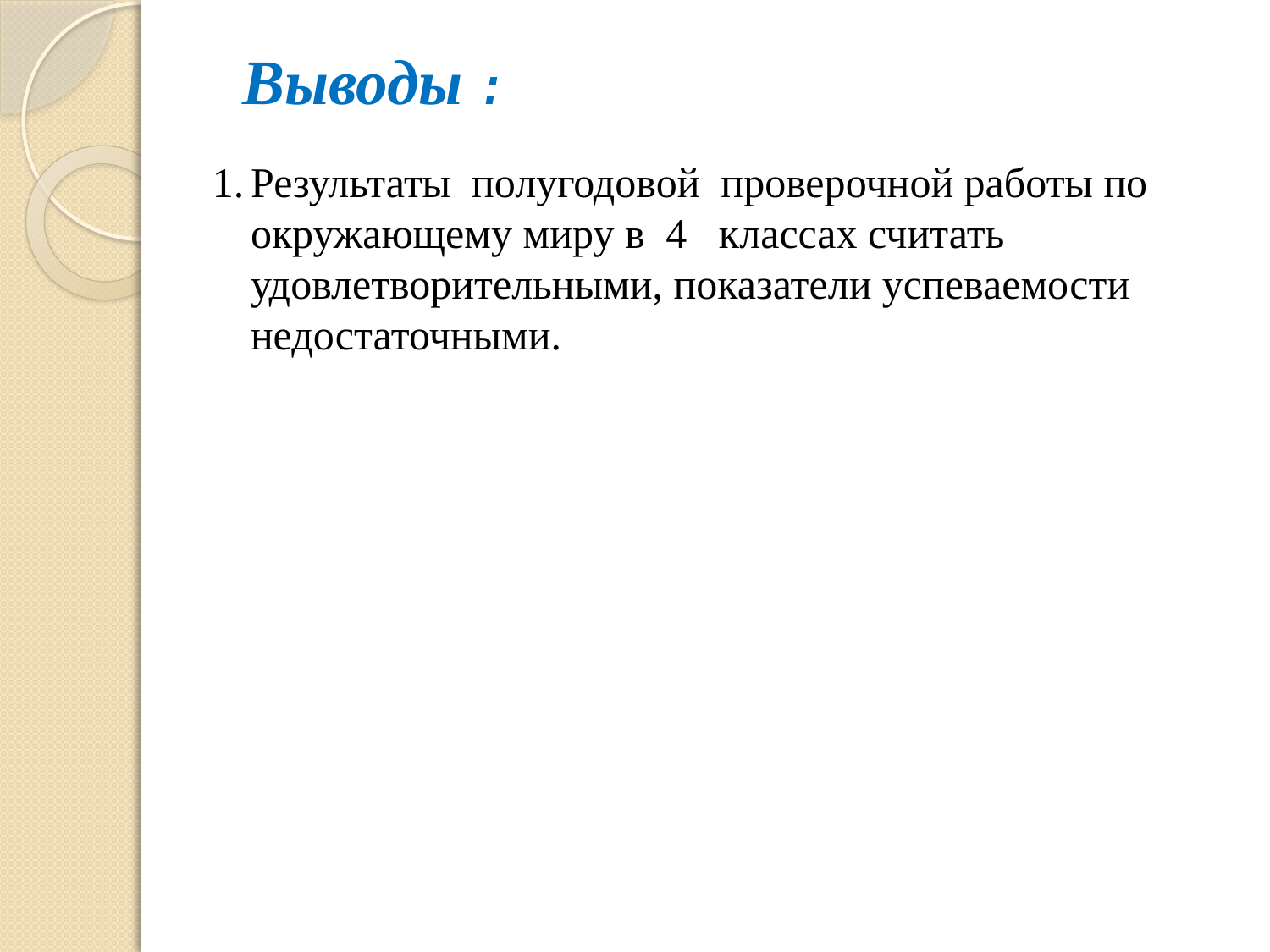

# Выводы :
1.

Результаты  полугодовой  проверочной работы по окружающему миру в  4   классах считать удовлетворительными, показатели успеваемости недостаточными.